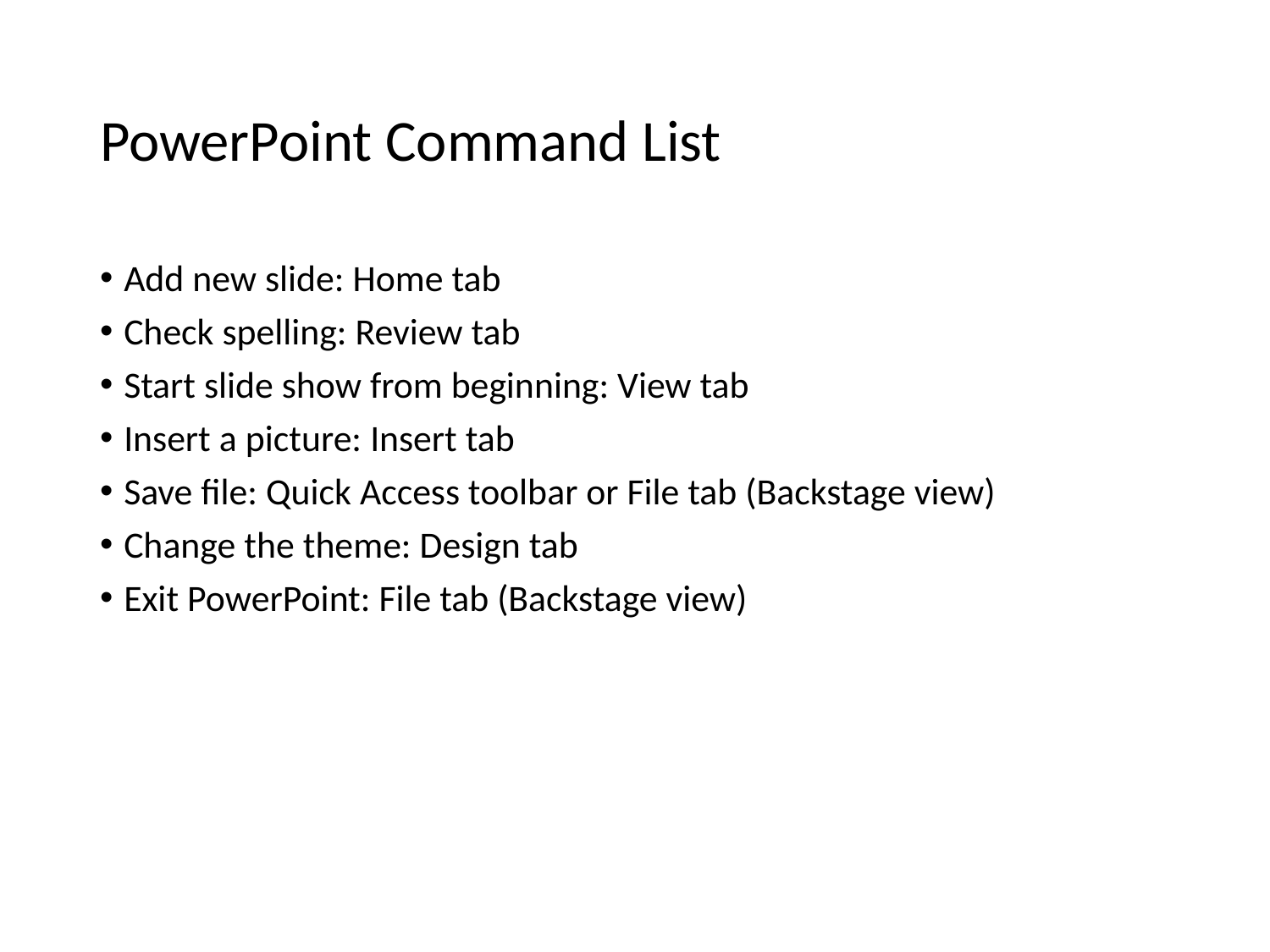

# PowerPoint Command List
Add new slide: Home tab
Check spelling: Review tab
Start slide show from beginning: View tab
Insert a picture: Insert tab
Save file: Quick Access toolbar or File tab (Backstage view)
Change the theme: Design tab
Exit PowerPoint: File tab (Backstage view)